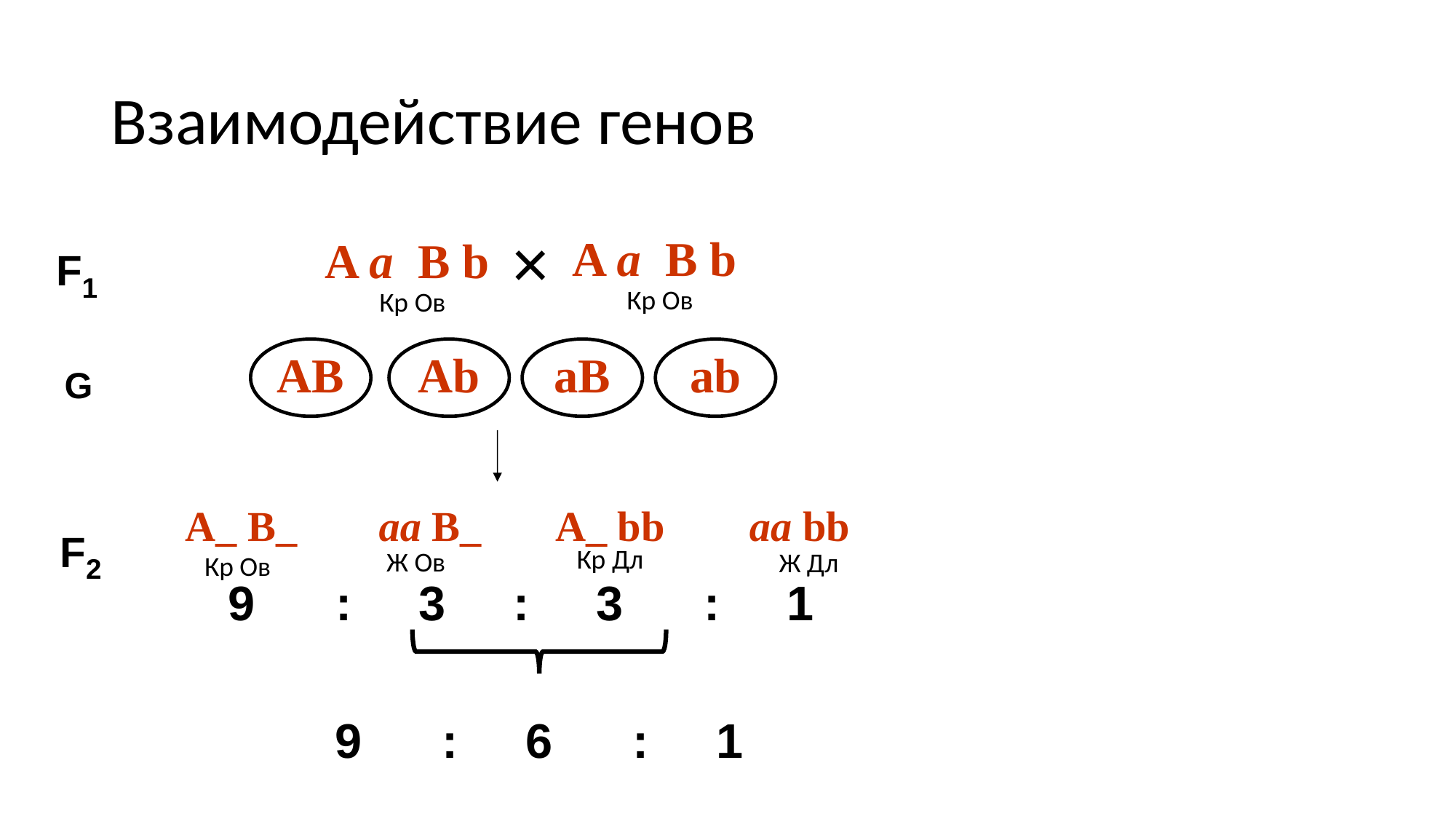

# Взаимодействие генов
×
A а  B b
A а  B b
F1
Кр Ов
Кр Ов

АВ

Аb

aВ

ab
G

А_ B_        аа B_       A_ bb        аа bb
F2

Кр Дл
Ж Ов
Ж Дл
Кр Ов
9      :     3     :     3      :     1
9      :     6      :     1